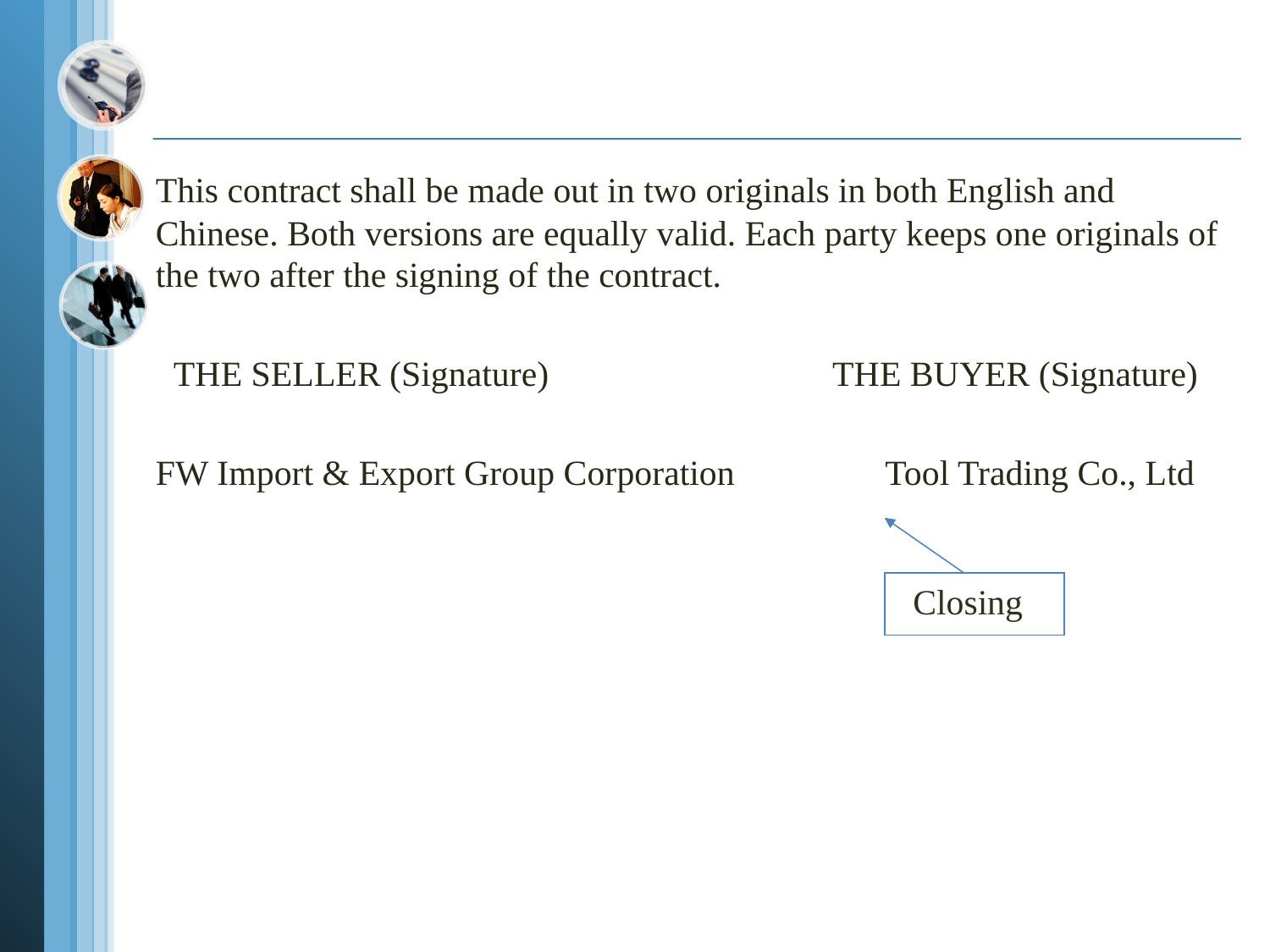

#
This contract shall be made out in two originals in both English and Chinese. Both versions are equally valid. Each party keeps one originals of the two after the signing of the contract.

  THE SELLER (Signature)                                THE BUYER (Signature)

FW Import & Export Group Corporation                 Tool Trading Co., Ltd

Closing